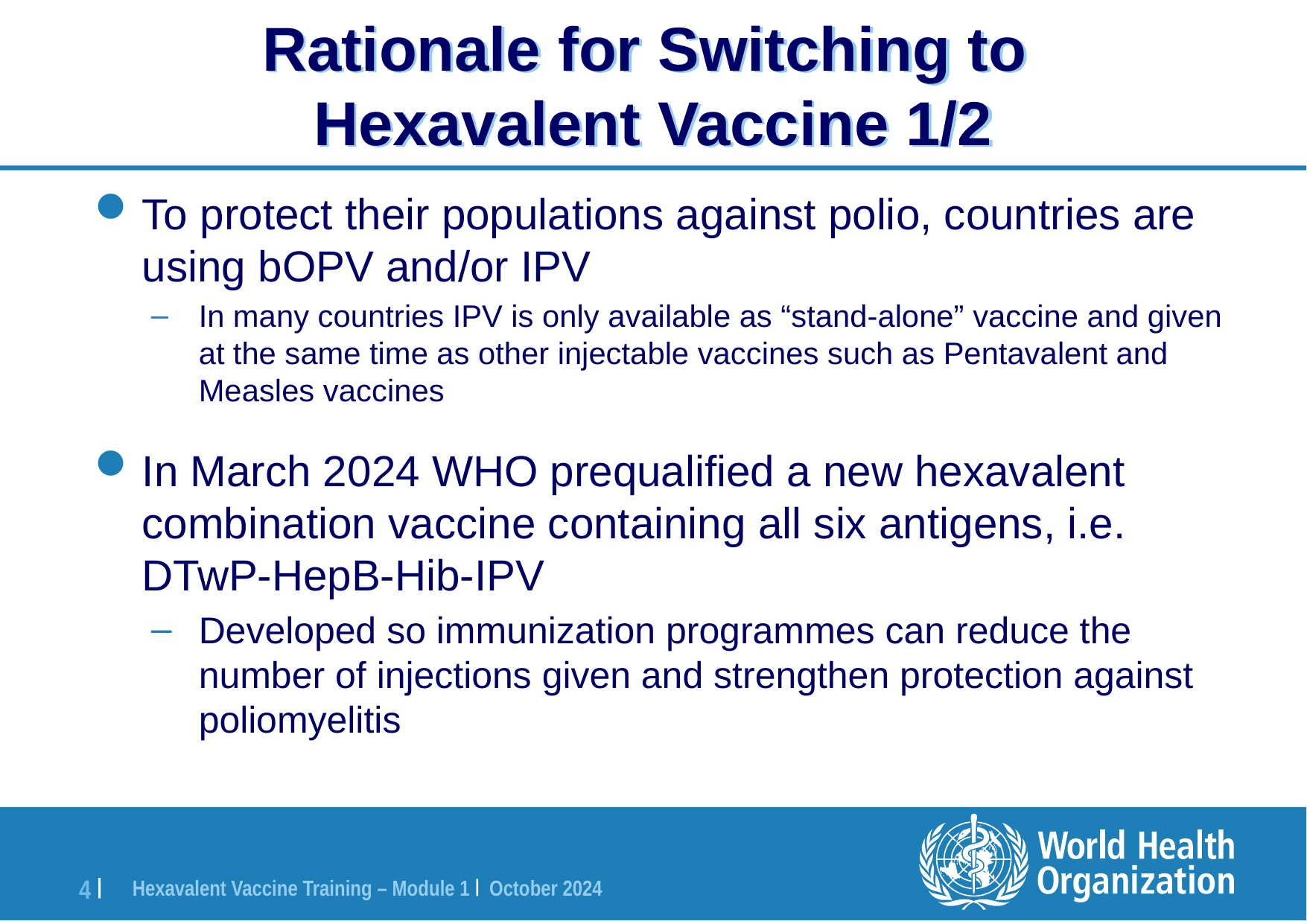

# Rationale for Switching to Hexavalent Vaccine 1/2
To protect their populations against polio, countries are using bOPV and/or IPV
In many countries IPV is only available as “stand-alone” vaccine and given at the same time as other injectable vaccines such as Pentavalent and Measles vaccines
In March 2024 WHO prequalified a new hexavalent combination vaccine containing all six antigens, i.e.   DTwP-HepB-Hib-IPV
Developed so immunization programmes can reduce the number of injections given and strengthen protection against poliomyelitis